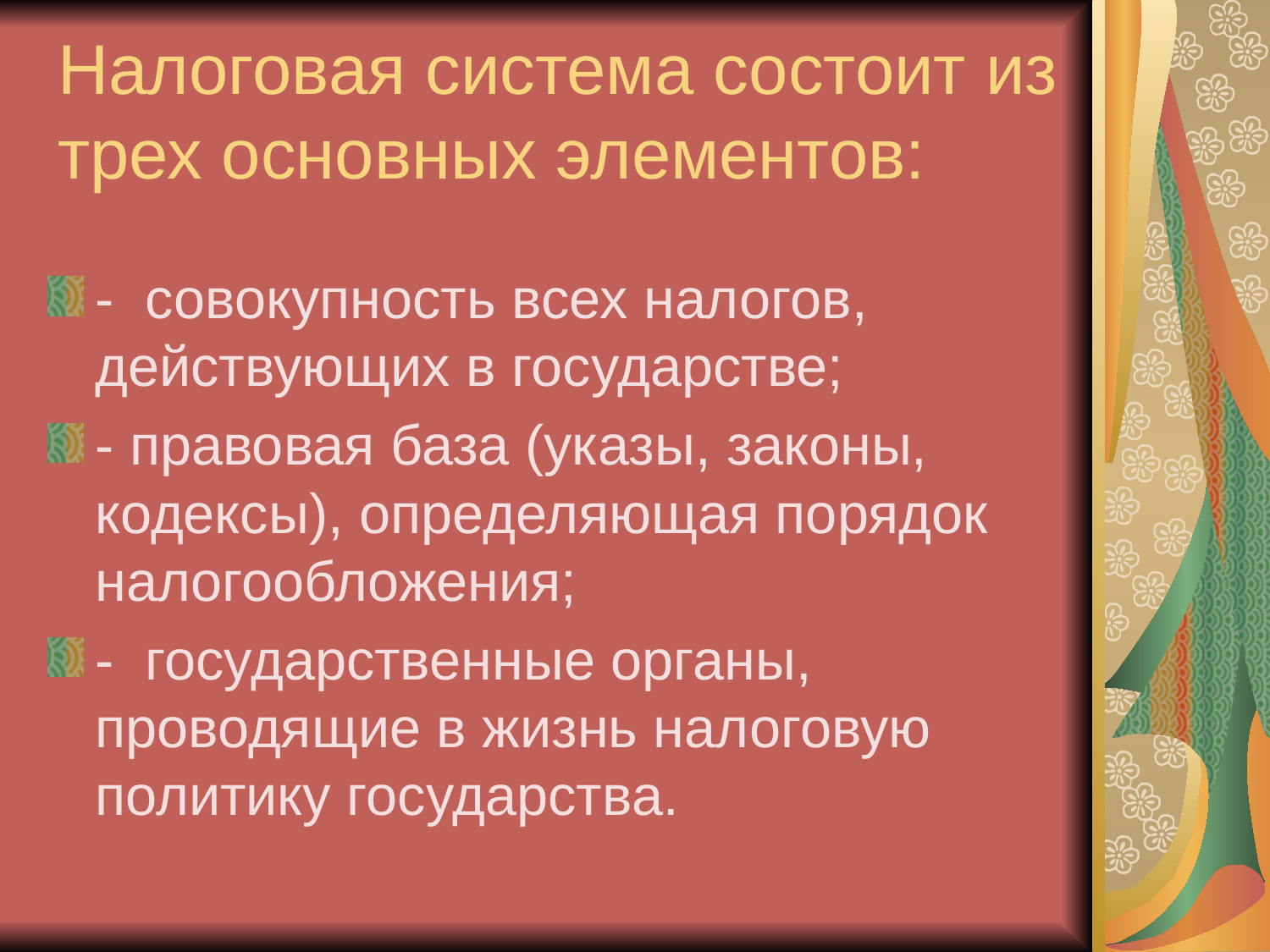

# Налоговая система состоит из трех основных элементов:
-  совокупность всех налогов, действующих в государстве;
- правовая база (указы, законы, кодексы), определяющая порядок налогообложения;
-  государственные органы, проводящие в жизнь налоговую политику государства.